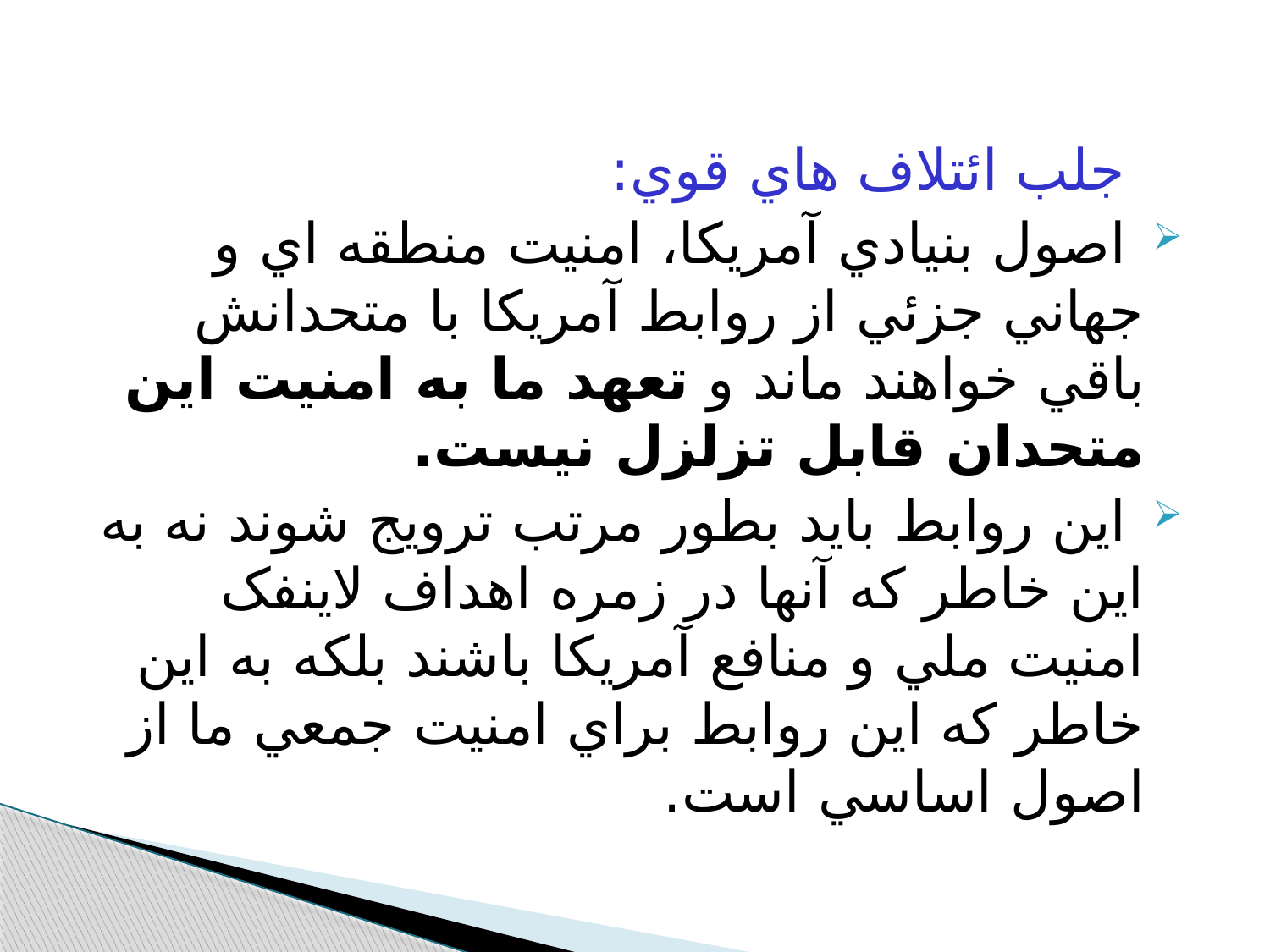

جلب ائتلاف هاي قوي:‌
 اصول بنيادي آمريکا، امنيت منطقه اي و جهاني جزئي از روابط آمريکا با متحدانش باقي خواهند ماند و تعهد ما به امنيت اين متحدان قابل تزلزل نيست.
 اين روابط بايد بطور مرتب ترويج شوند نه به اين خاطر که آنها در زمره اهداف لاينفک امنيت ملي و منافع آمريکا باشند بلکه به اين خاطر که اين روابط براي امنيت جمعي ما از اصول اساسي است.